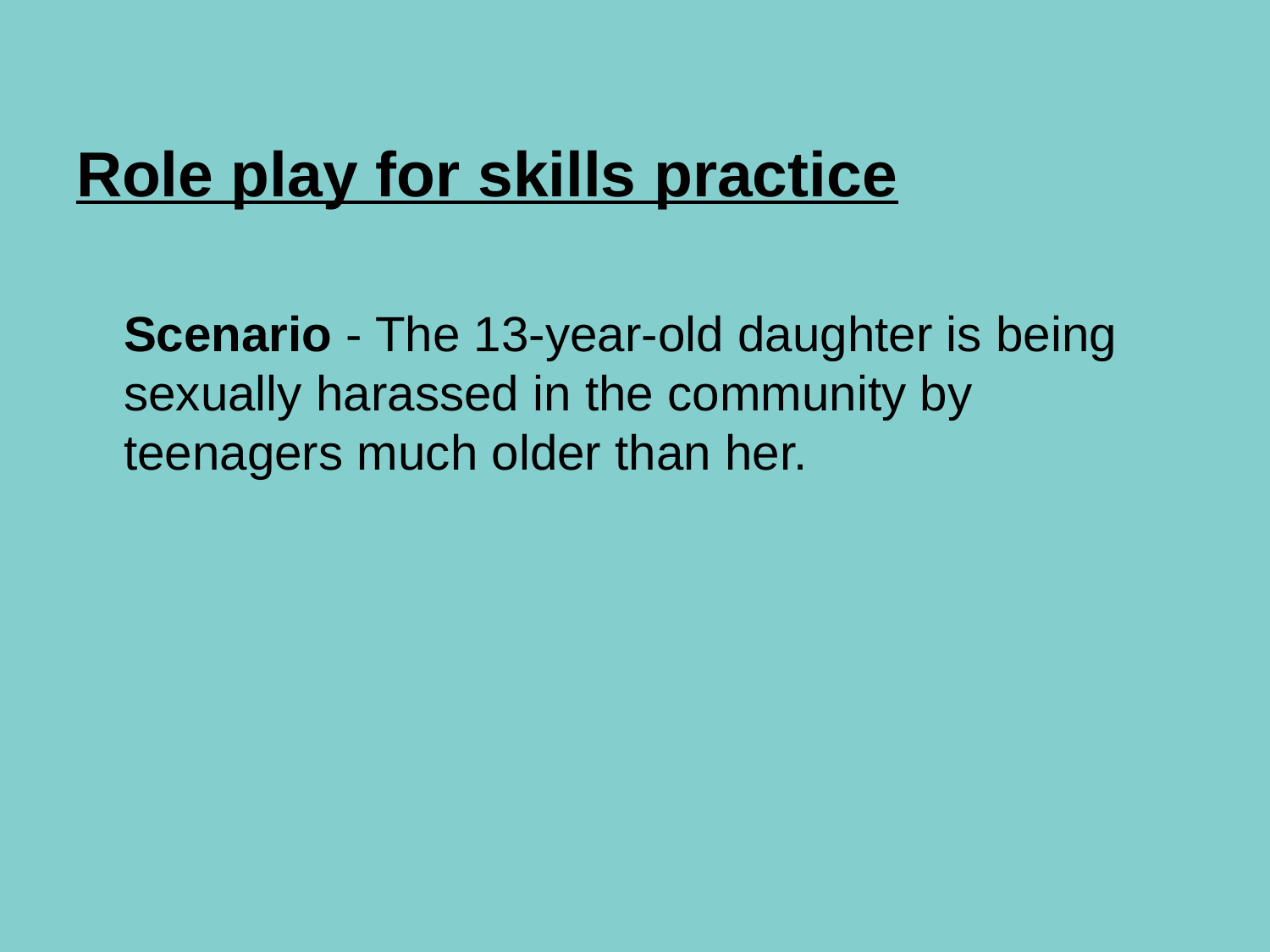

# Role play for skills practice
Scenario - The 13-year-old daughter is being sexually harassed in the community by teenagers much older than her.